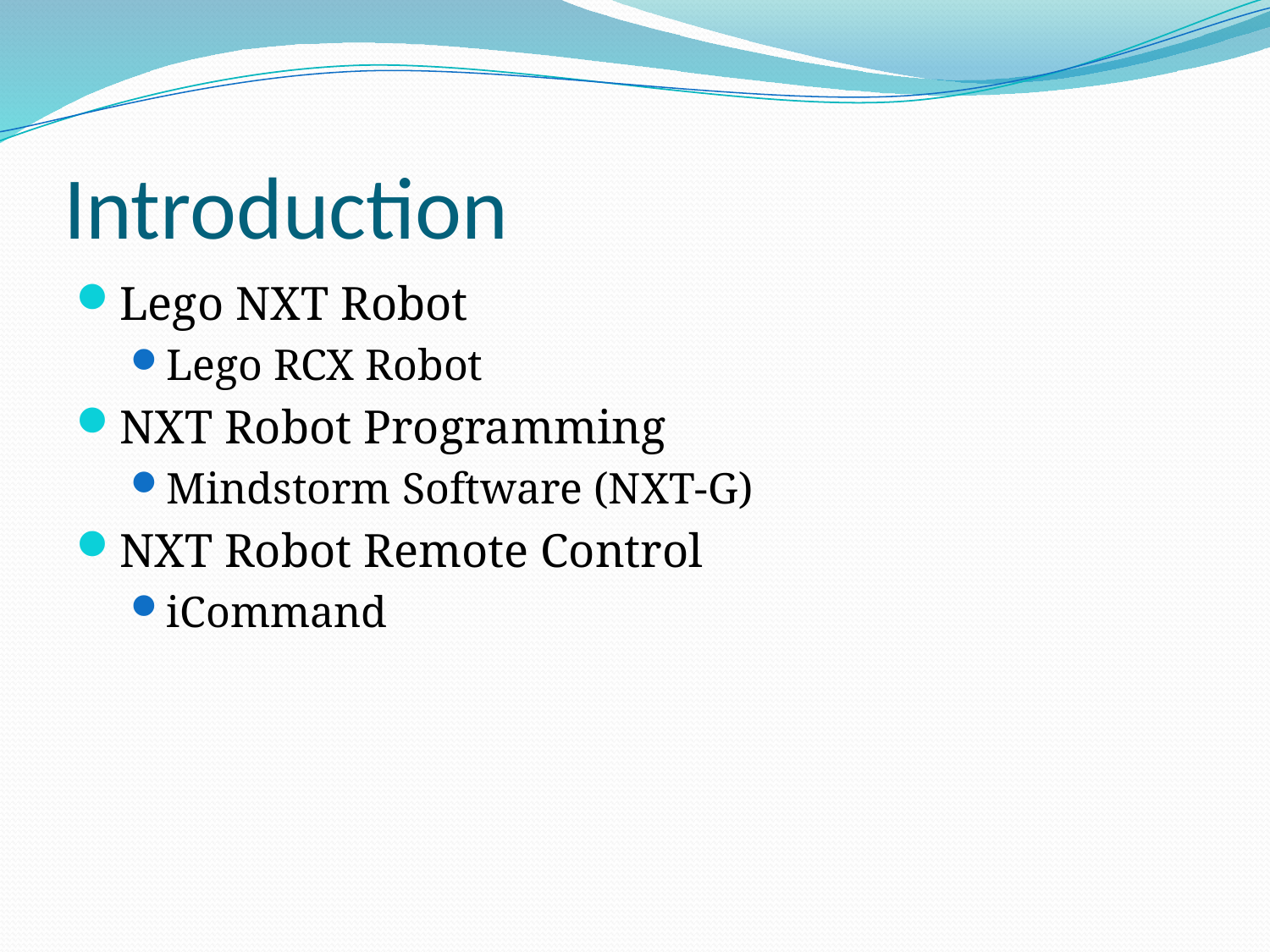

# Introduction
Lego NXT Robot
Lego RCX Robot
NXT Robot Programming
Mindstorm Software (NXT-G)
NXT Robot Remote Control
iCommand